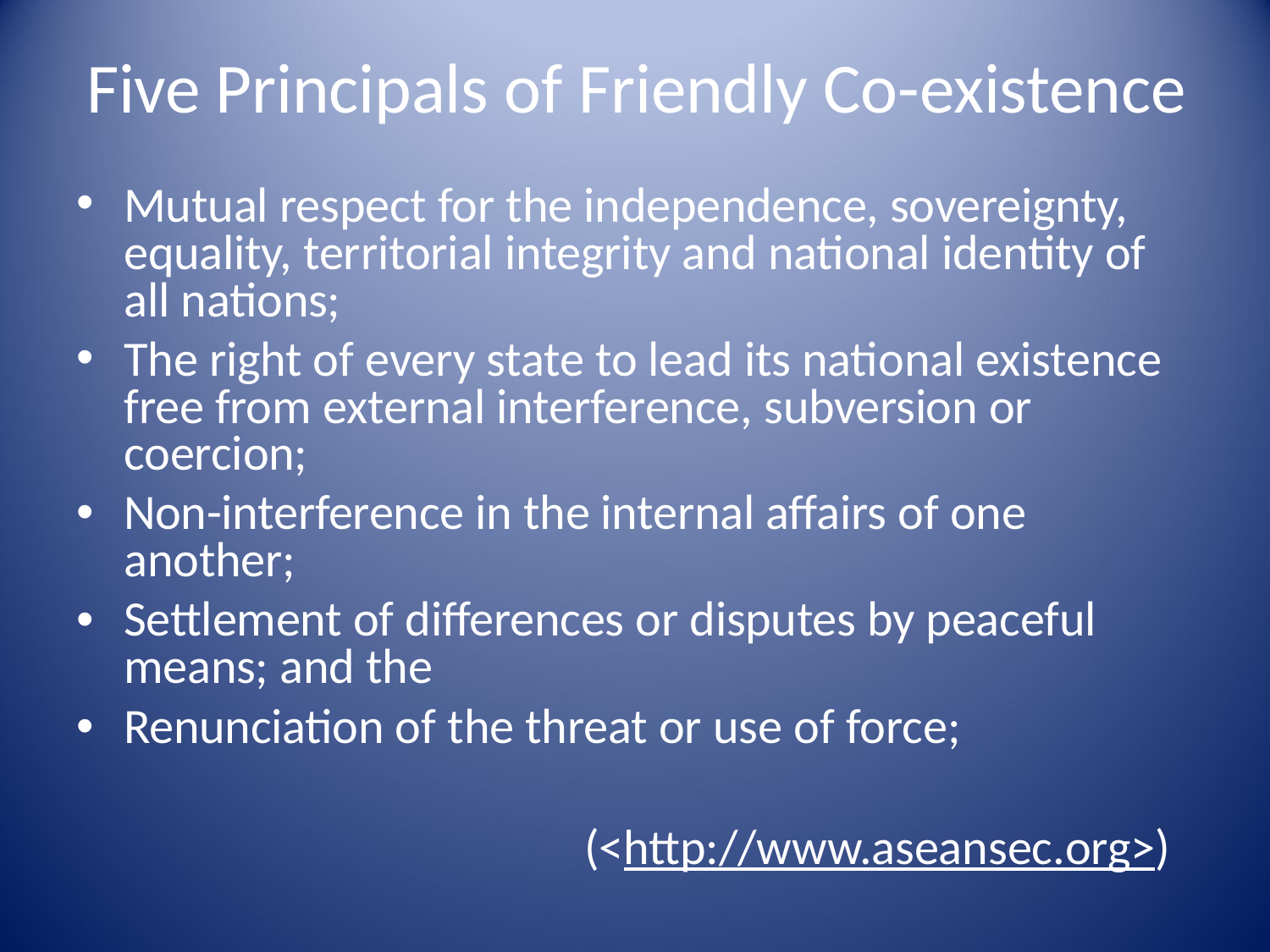

# Five Principals of Friendly Co-existence
Mutual respect for the independence, sovereignty,  equality, territorial integrity and national identity of  all nations;
The right of every state to lead its national existence  free from external interference, subversion or  coercion;
Non-interference in the internal affairs of one  another;
Settlement of differences or disputes by peaceful  means; and the
Renunciation of the threat or use of force;
•
•
•
•
(<http://www.aseansec.org>)